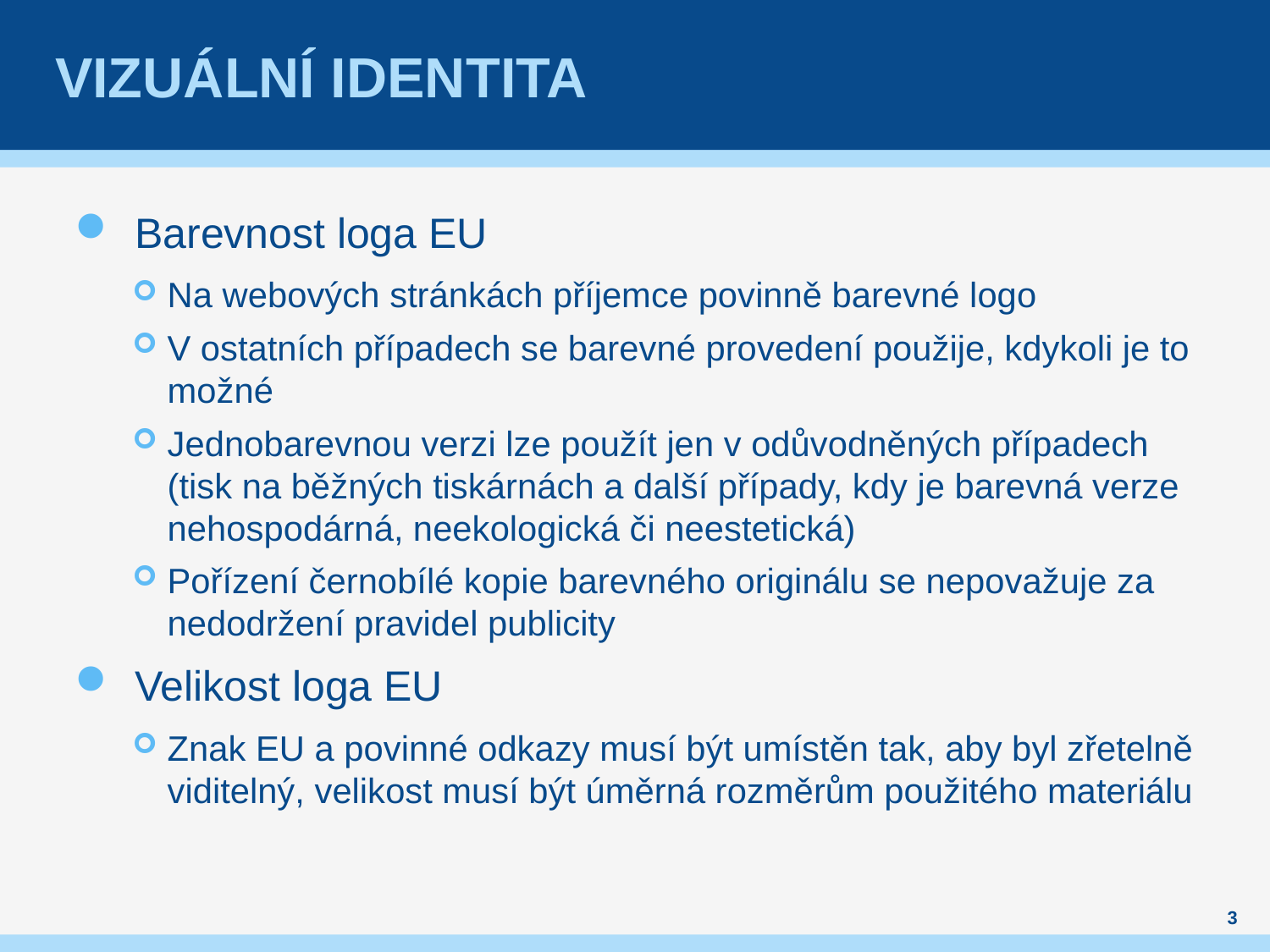

# Vizuální identita
Barevnost loga EU
Na webových stránkách příjemce povinně barevné logo
V ostatních případech se barevné provedení použije, kdykoli je to možné
Jednobarevnou verzi lze použít jen v odůvodněných případech (tisk na běžných tiskárnách a další případy, kdy je barevná verze nehospodárná, neekologická či neestetická)
Pořízení černobílé kopie barevného originálu se nepovažuje za nedodržení pravidel publicity
Velikost loga EU
Znak EU a povinné odkazy musí být umístěn tak, aby byl zřetelně viditelný, velikost musí být úměrná rozměrům použitého materiálu
3